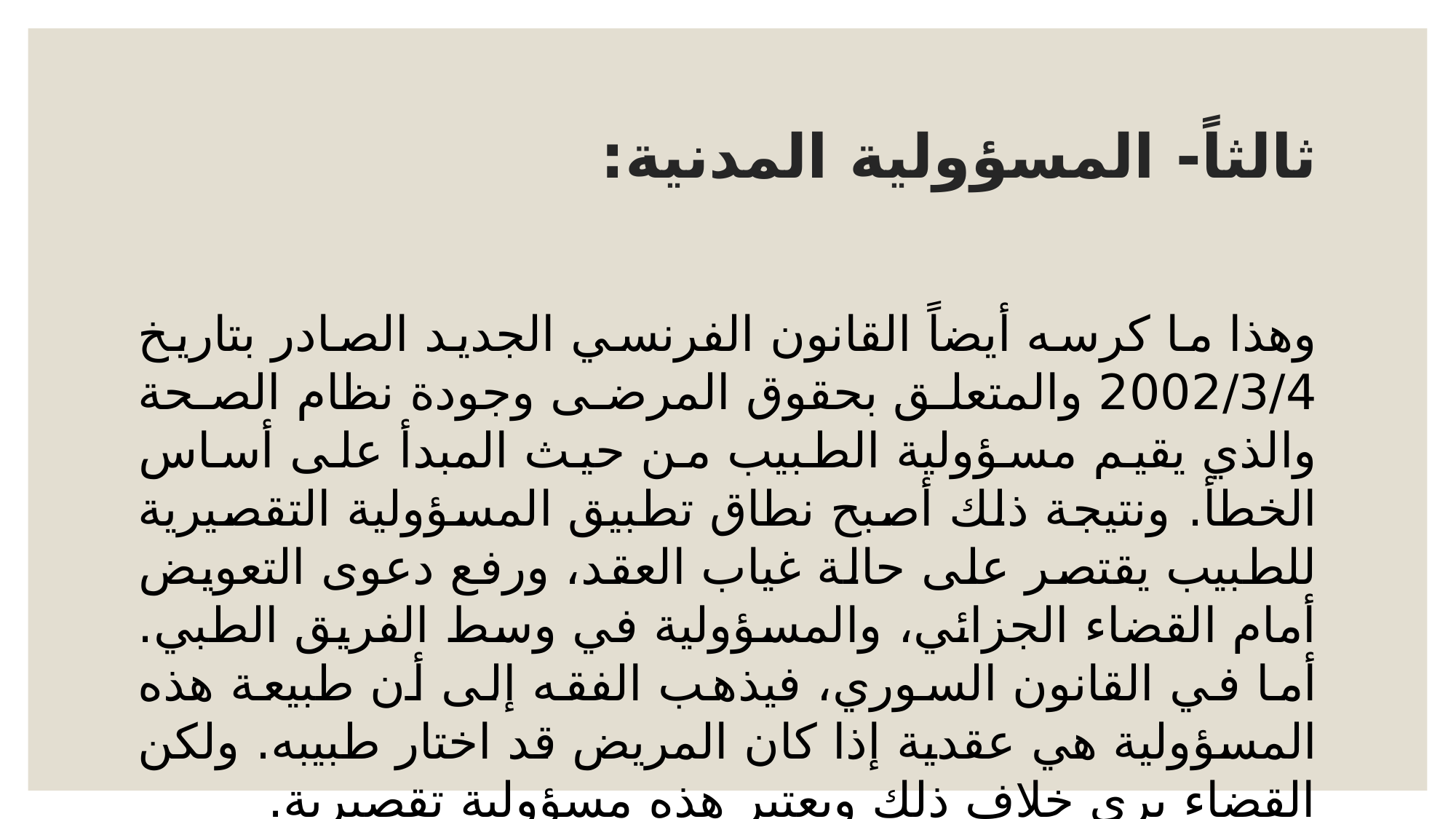

# ثالثاً- المسؤولية المدنية:

وهذا ما كرسه أيضاً القانون الفرنسي الجديد الصادر بتاريخ 2002/3/4 والمتعلق بحقوق المرضى وجودة نظام الصحة والذي يقيم مسؤولية الطبيب من حيث المبدأ على أساس الخطأ. ونتيجة ذلك أصبح نطاق تطبيق المسؤولية التقصيرية للطبيب يقتصر على حالة غياب العقد، ورفع دعوى التعويض أمام القضاء الجزائي، والمسؤولية في وسط الفريق الطبي. أما في القانون السوري، فيذهب الفقه إلى أن طبيعة هذه المسؤولية هي عقدية إذا كان المريض قد اختار طبيبه. ولكن القضاء يرى خلاف ذلك ويعتبر هذه مسؤولية تقصيرية.